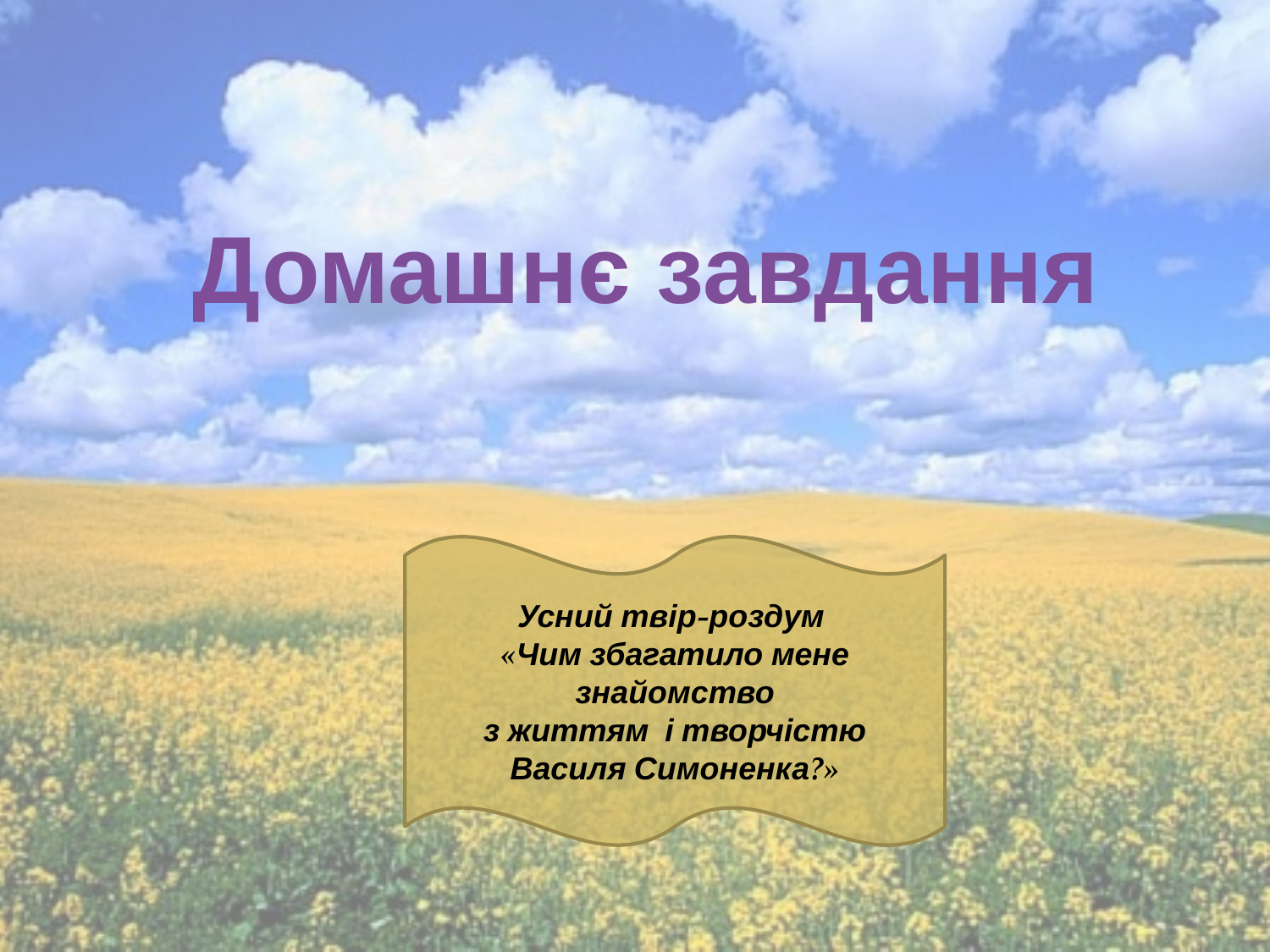

# Домашнє завдання
Усний твір-роздум
«Чим збагатило мене знайомство
 з життям  і творчістю
Василя Симоненка?»